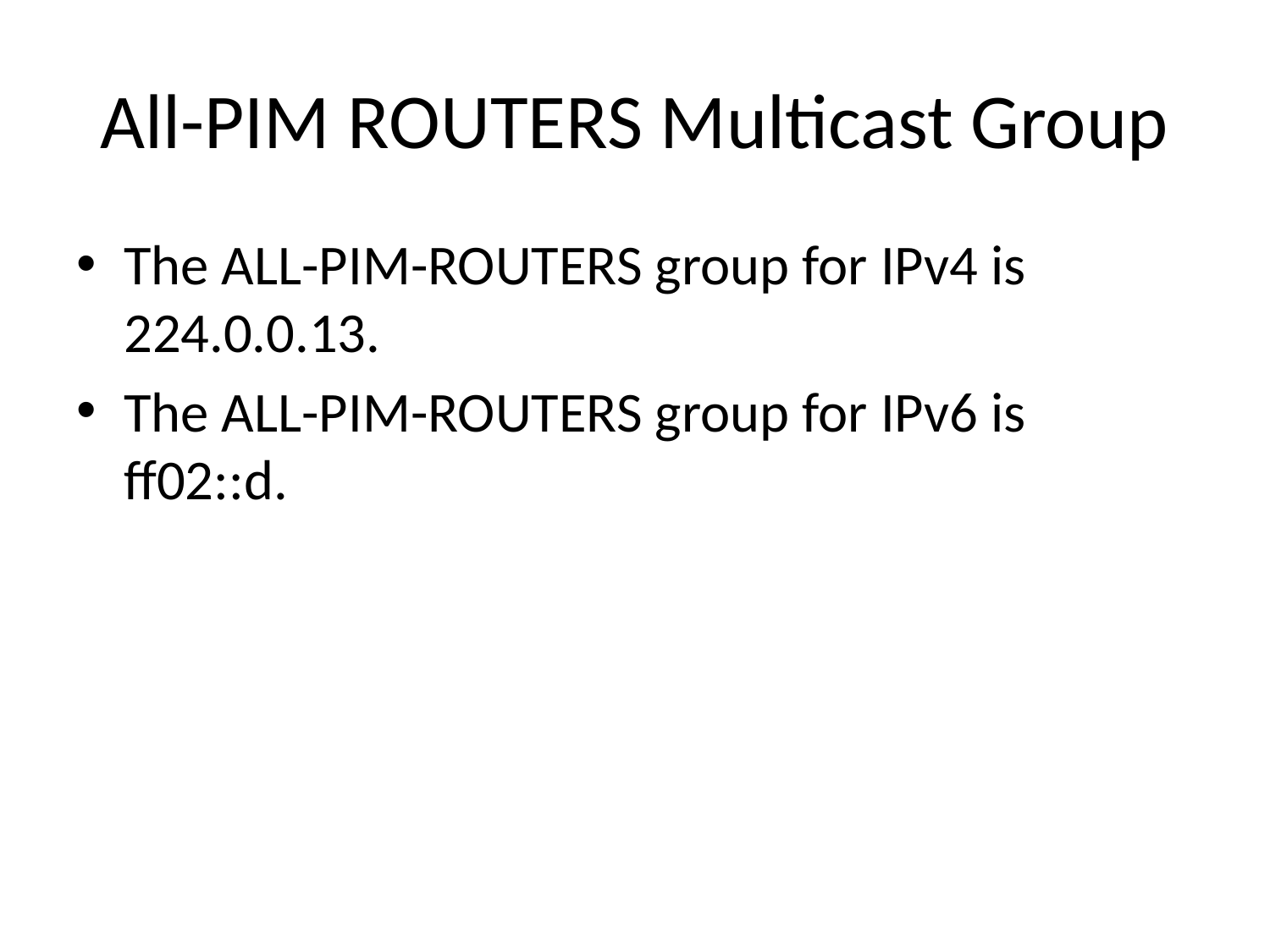

# All-PIM ROUTERS Multicast Group
The ALL-PIM-ROUTERS group for IPv4 is 224.0.0.13.
The ALL-PIM-ROUTERS group for IPv6 is ff02::d.